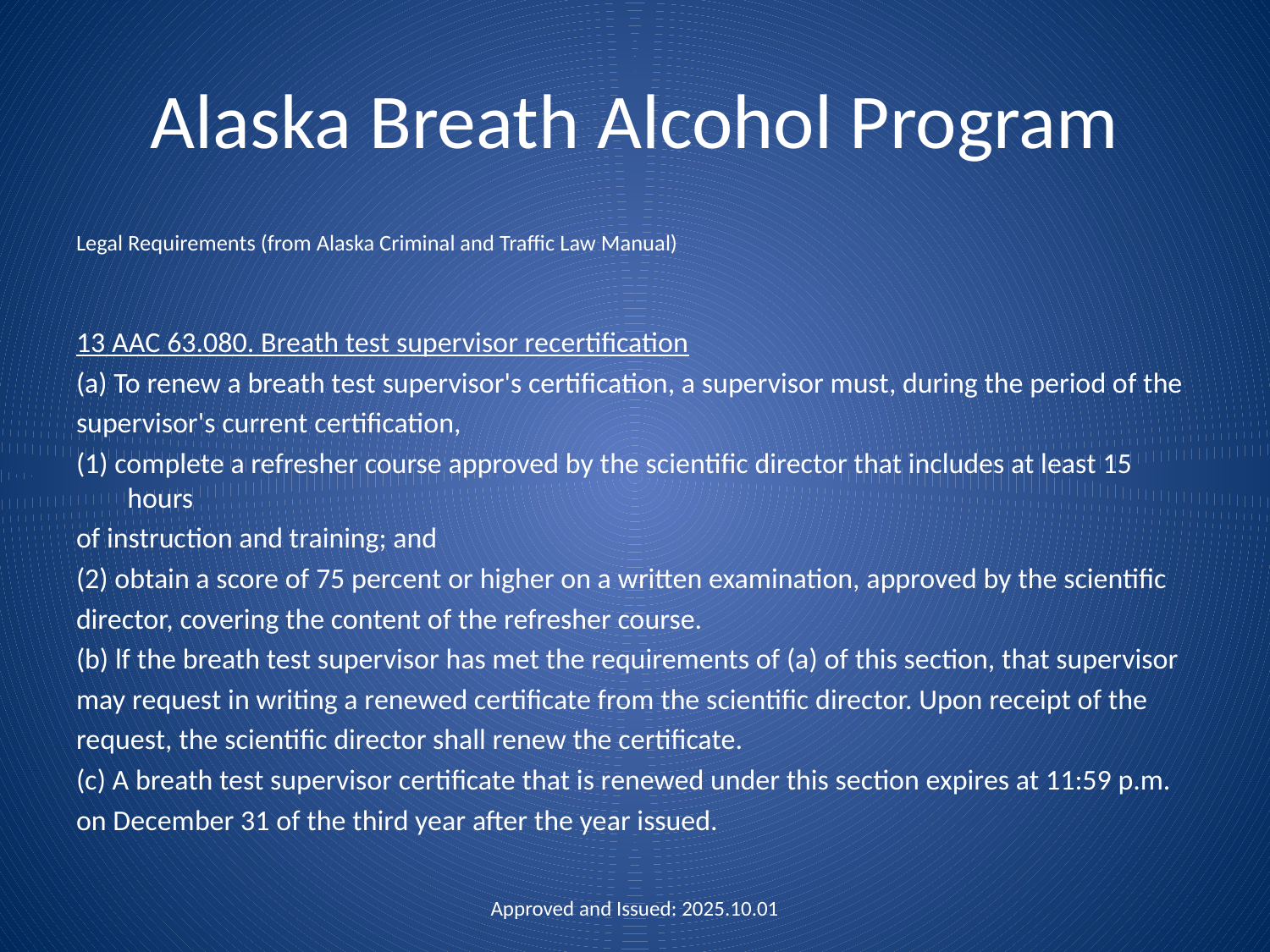

# Alaska Breath Alcohol Program
Legal Requirements (from Alaska Criminal and Traffic Law Manual)

13 AAC 63.080. Breath test supervisor recertification
(a) To renew a breath test supervisor's certification, a supervisor must, during the period of the
supervisor's current certification,
(1) complete a refresher course approved by the scientific director that includes at least 15 hours
of instruction and training; and
(2) obtain a score of 75 percent or higher on a written examination, approved by the scientific
director, covering the content of the refresher course.
(b) lf the breath test supervisor has met the requirements of (a) of this section, that supervisor
may request in writing a renewed certificate from the scientific director. Upon receipt of the
request, the scientific director shall renew the certificate.
(c) A breath test supervisor certificate that is renewed under this section expires at 11:59 p.m.
on December 31 of the third year after the year issued.

Approved and Issued: 2025.10.01